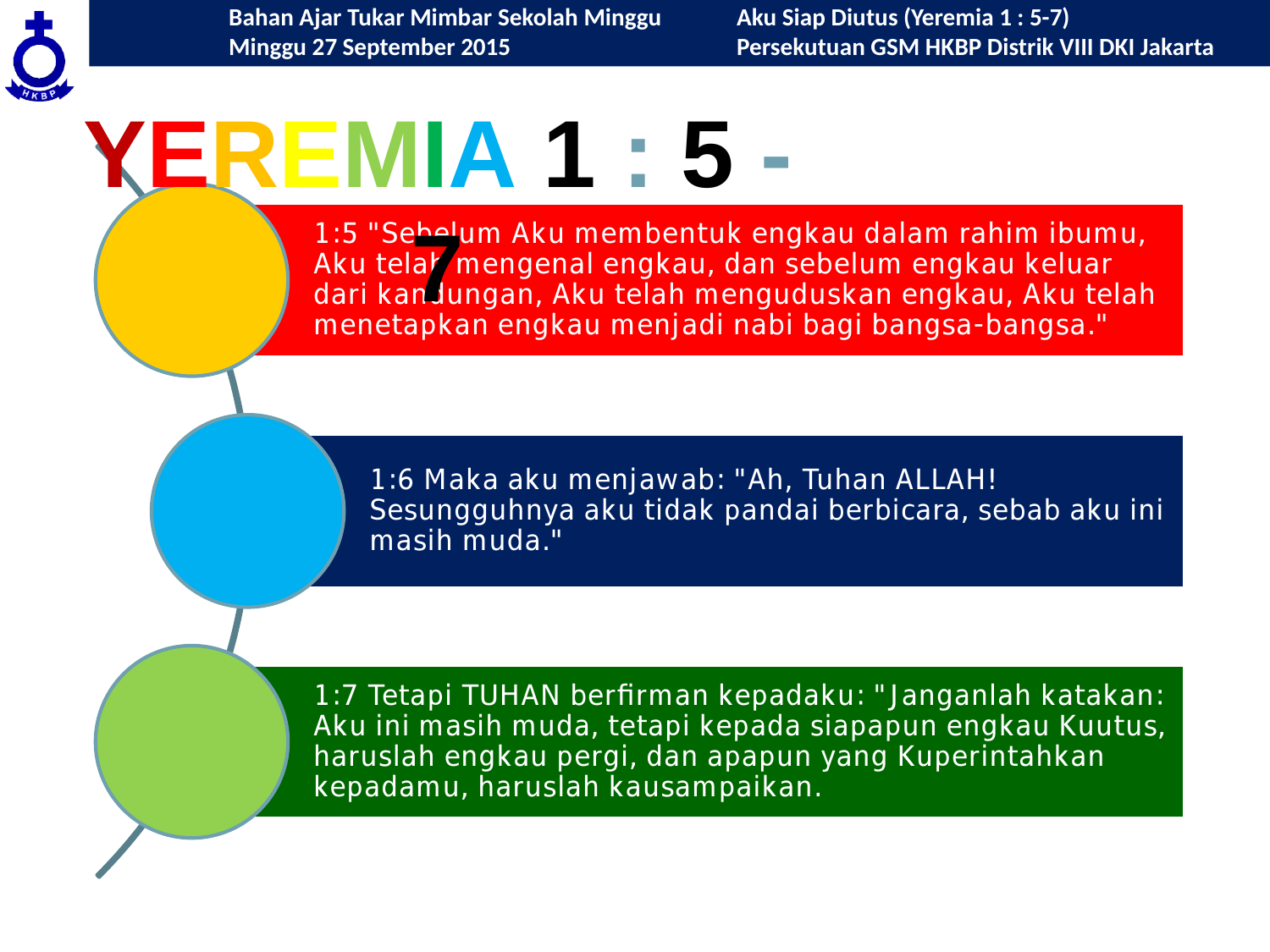

YEREMIA 1 : 5 - 7
1:5 "Sebelum Aku membentuk engkau dalam rahim ibumu, Aku telah mengenal engkau, dan sebelum engkau keluar dari kandungan, Aku telah menguduskan engkau, Aku telah menetapkan engkau menjadi nabi bagi bangsa-bangsa."
1:6 Maka aku menjawab: "Ah, Tuhan ALLAH! Sesungguhnya aku tidak pandai berbicara, sebab aku ini masih muda."
1:7 Tetapi TUHAN berfirman kepadaku: "Janganlah katakan: Aku ini masih muda, tetapi kepada siapapun engkau Kuutus, haruslah engkau pergi, dan apapun yang Kuperintahkan kepadamu, haruslah kausampaikan.